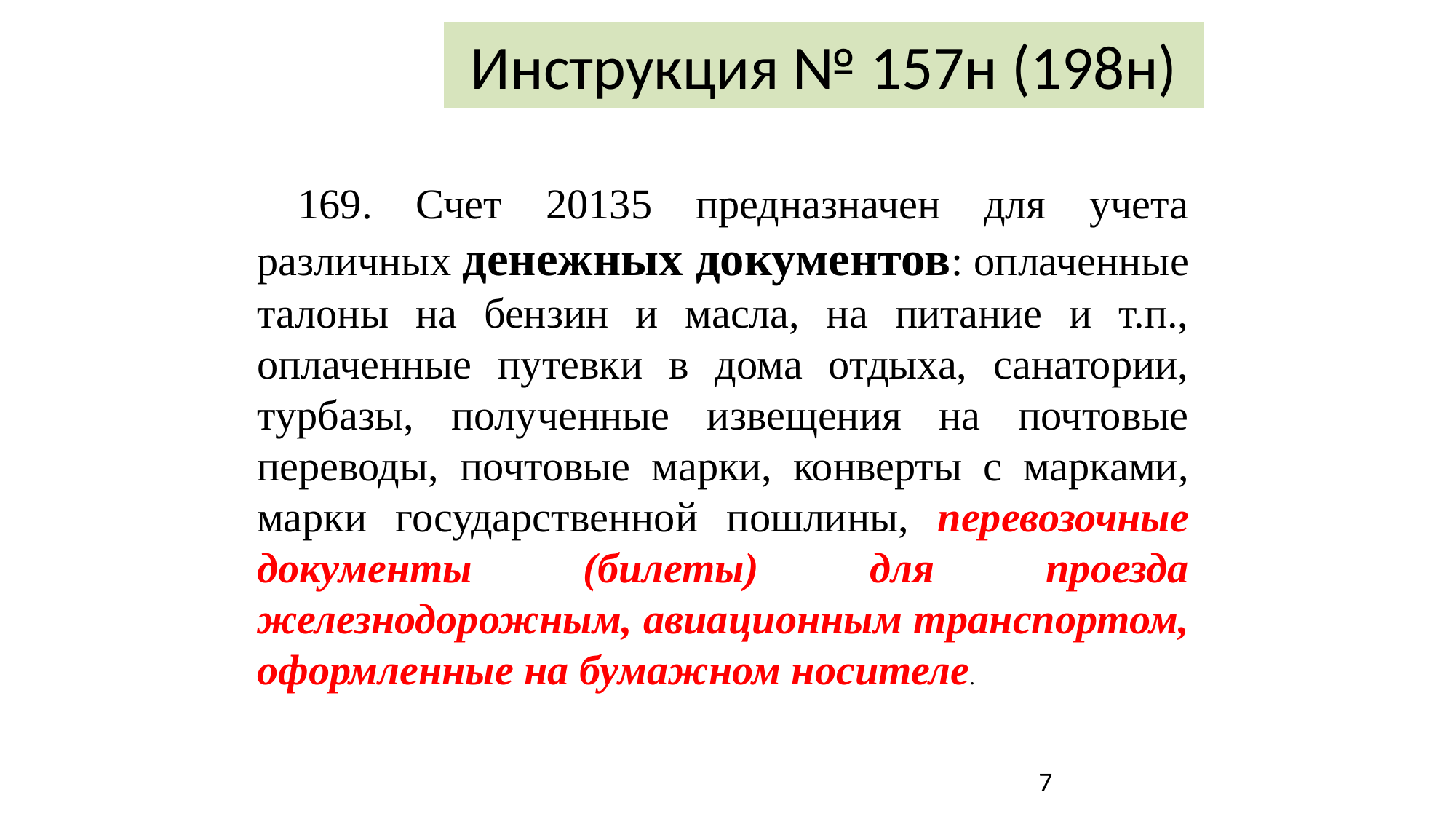

Инструкция № 157н (198н)
169. Счет 20135 предназначен для учета различных денежных документов: оплаченные талоны на бензин и масла, на питание и т.п., оплаченные путевки в дома отдыха, санатории, турбазы, полученные извещения на почтовые переводы, почтовые марки, конверты с марками, марки государственной пошлины, перевозочные документы (билеты) для проезда железнодорожным, авиационным транспортом, оформленные на бумажном носителе.
7